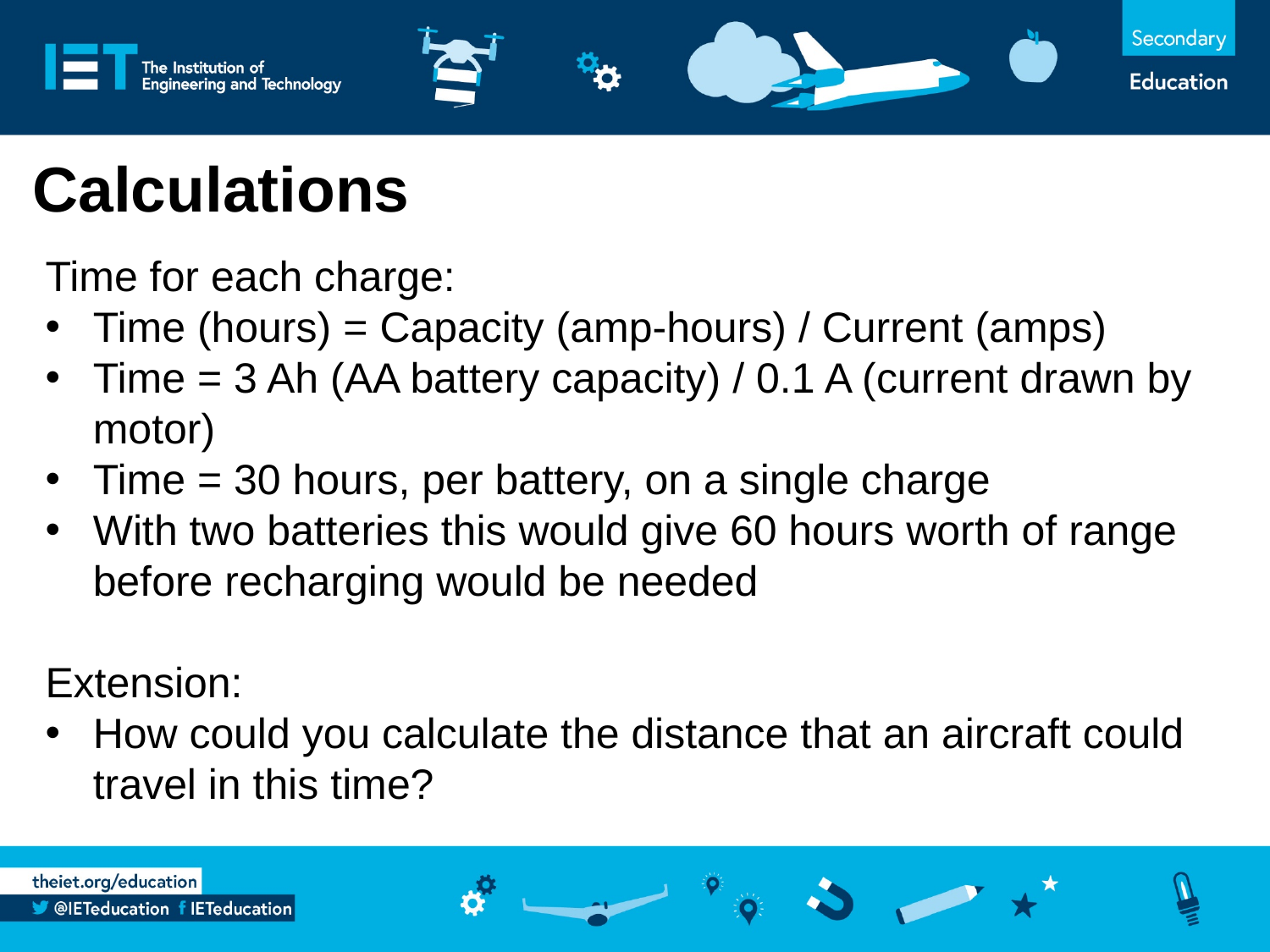

# Calculations
Time for each charge:
Time (hours) = Capacity (amp-hours) / Current (amps)
Time = 3 Ah (AA battery capacity) / 0.1 A (current drawn by motor)
Time = 30 hours, per battery, on a single charge
With two batteries this would give 60 hours worth of range before recharging would be needed

Extension:
How could you calculate the distance that an aircraft could travel in this time?